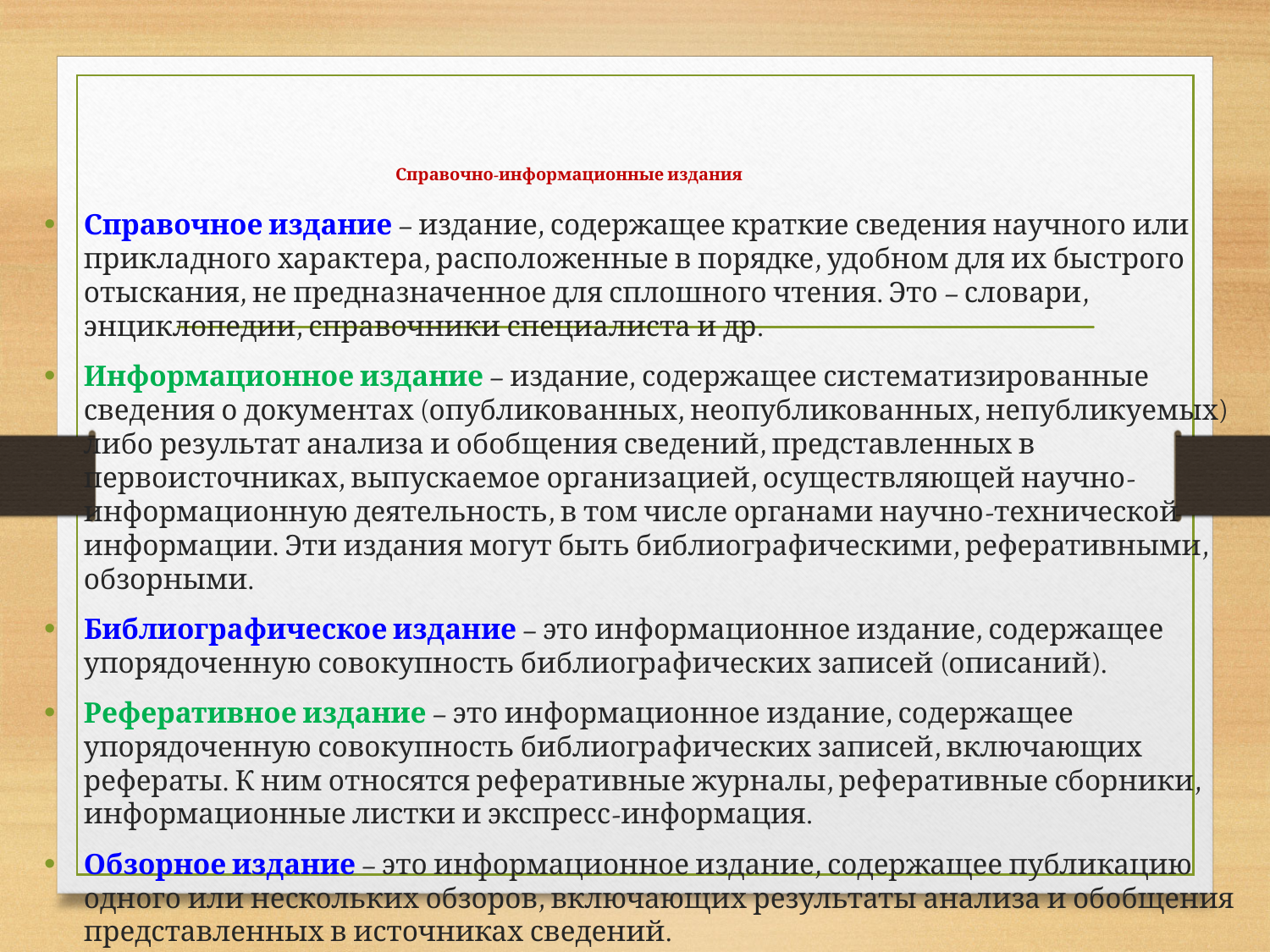

# Справочно-информационные издания
Справочное издание – издание, содержащее краткие сведения научного или прикладного характера, расположенные в порядке, удобном для их быстрого отыскания, не предназначенное для сплошного чтения. Это – словари, энциклопедии, справочники специалиста и др.
Информационное издание – издание, содержащее систематизированные сведения о документах (опубликованных, неопубликованных, непубликуемых) либо результат анализа и обобщения сведений, представленных в первоисточниках, выпускаемое организацией, осуществляющей научно-информационную деятельность, в том числе органами научно-технической информации. Эти издания могут быть библиографическими, реферативными, обзорными.
Библиографическое издание – это информационное издание, содержащее упорядоченную совокупность библиографических записей (описаний).
Реферативное издание – это информационное издание, содержащее упорядоченную совокупность библиографических записей, включающих рефераты. К ним относятся реферативные журналы, реферативные сборники, информационные листки и экспресс-информация.
Обзорное издание – это информационное издание, содержащее публикацию одного или нескольких обзоров, включающих результаты анализа и обобщения представленных в источниках сведений.